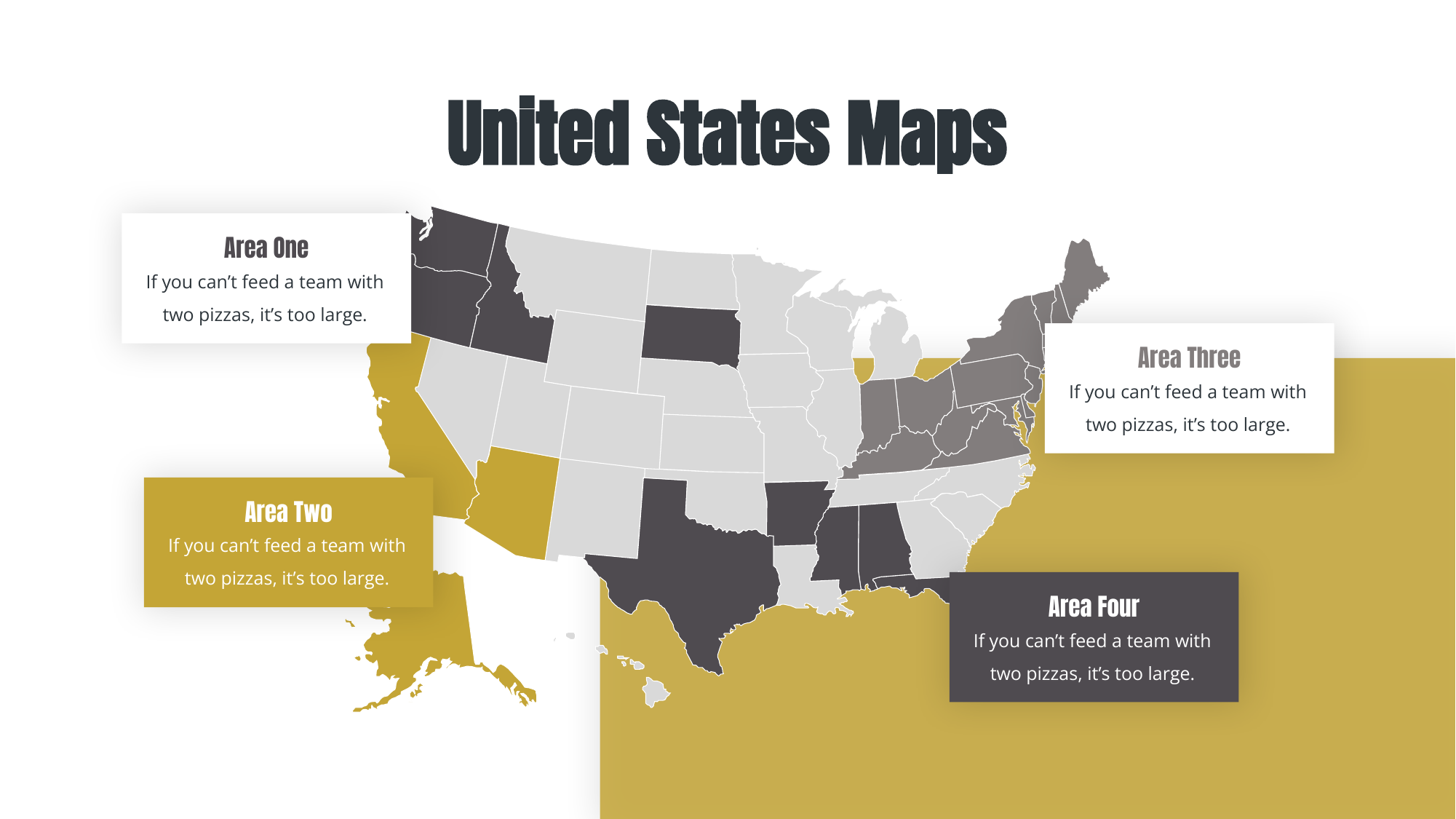

United States Maps

Area One
If you can’t feed a team with two pizzas, it’s too large.

Area Three

If you can’t feed a team with two pizzas, it’s too large.

Area Two
If you can’t feed a team with two pizzas, it’s too large.

Area Four
If you can’t feed a team with two pizzas, it’s too large.